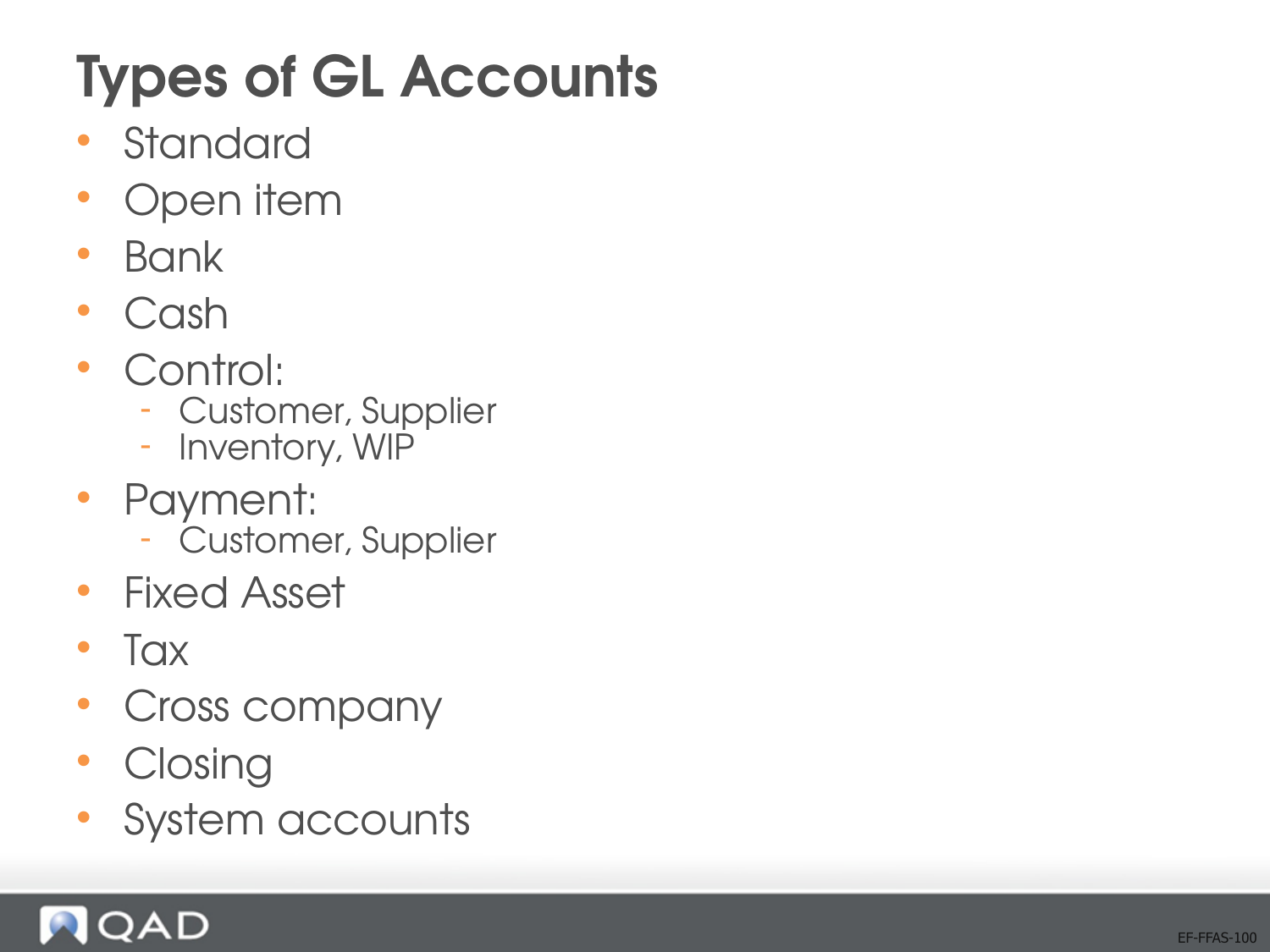

# Types of GL Accounts
Standard
Open item
Bank
Cash
Control:
Customer, Supplier
Inventory, WIP
Payment:
Customer, Supplier
Fixed Asset
Tax
Cross company
Closing
System accounts

EF-FFAS-100